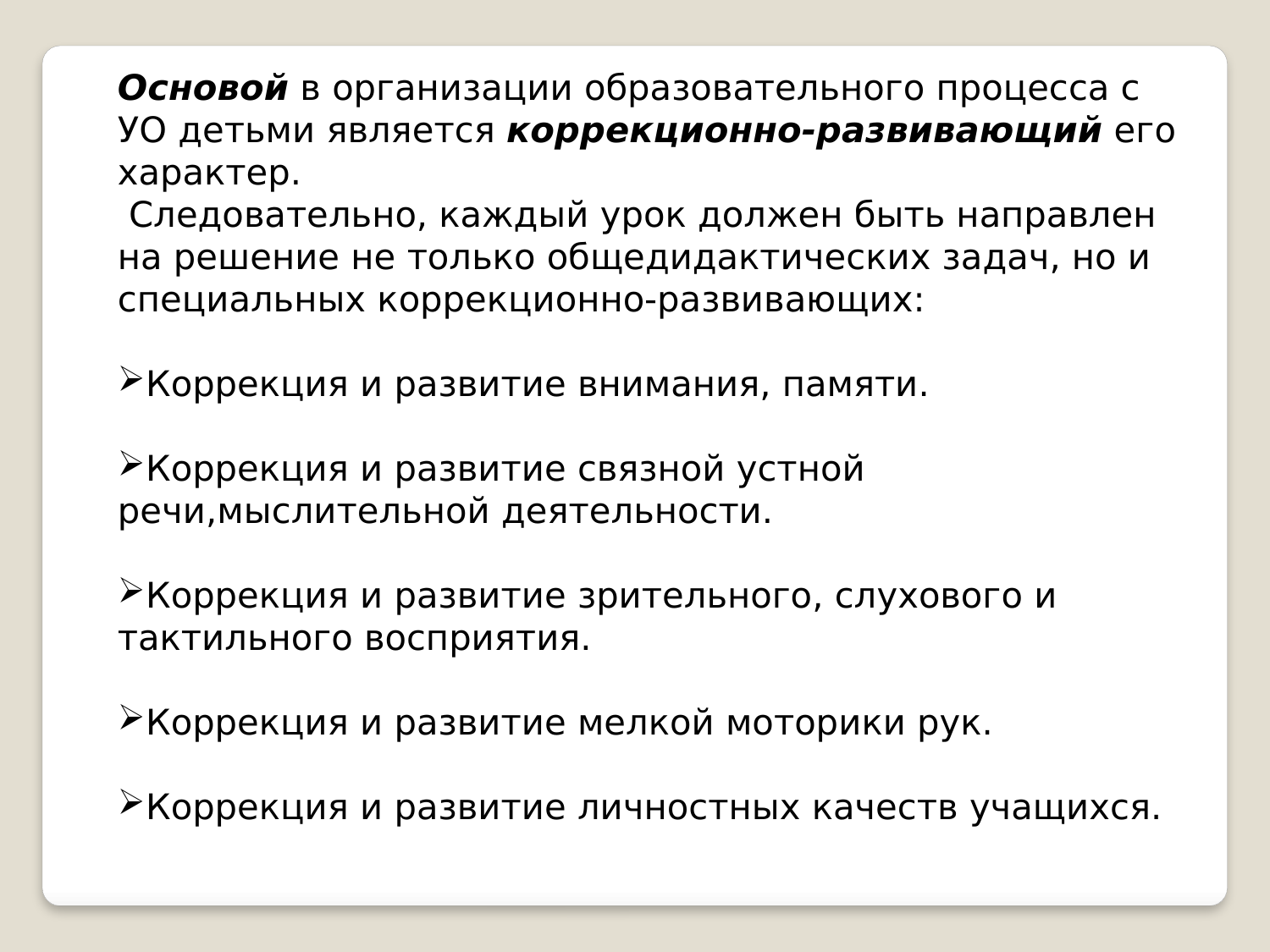

Основой в организации образовательного процесса с УО детьми является коррекционно-развивающий его характер.
 Следовательно, каждый урок должен быть направлен на решение не только общедидактических задач, но и специальных коррекционно-развивающих:

Коррекция и развитие внимания, памяти.

Коррекция и развитие связной устной речи,мыслительной деятельности.

Коррекция и развитие зрительного, слухового и тактильного восприятия.

Коррекция и развитие мелкой моторики рук.

Коррекция и развитие личностных качеств учащихся.